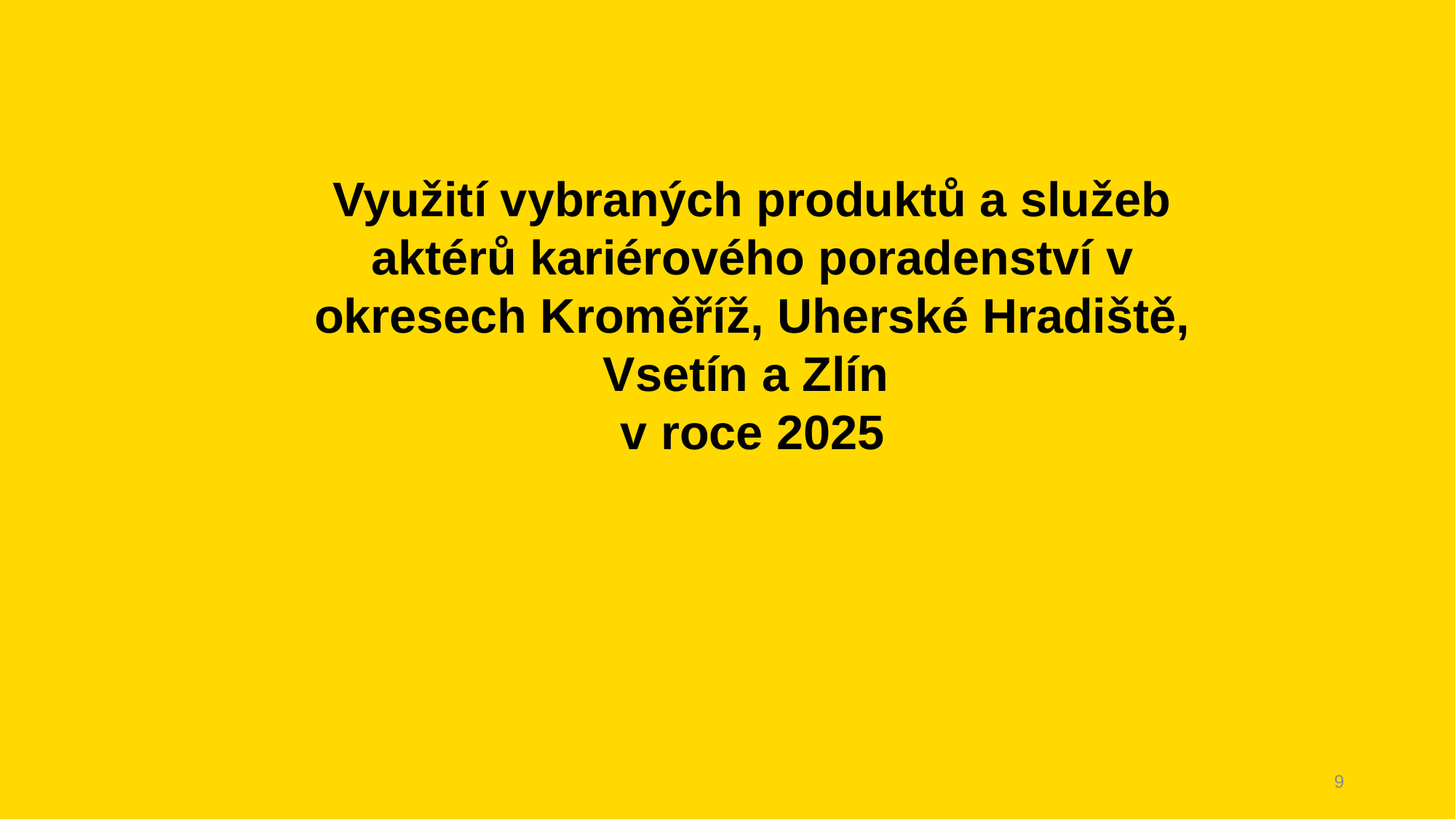

Využití vybraných produktů a služeb aktérů kariérového poradenství v okresech Kroměříž, Uherské Hradiště, Vsetín a Zlín
v roce 2025
9